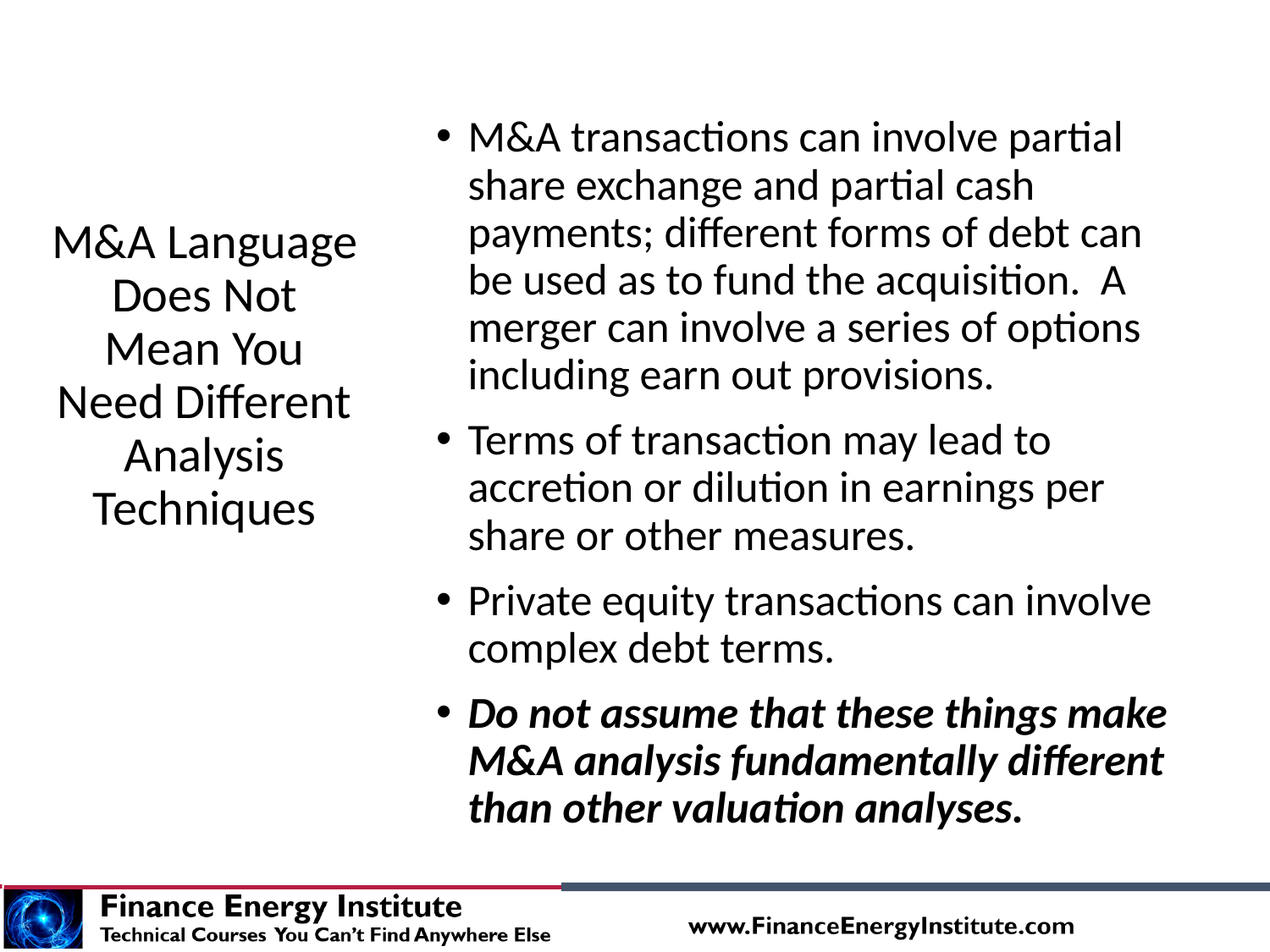

M&A transactions can involve partial share exchange and partial cash payments; different forms of debt can be used as to fund the acquisition.  A merger can involve a series of options including earn out provisions.
Terms of transaction may lead to accretion or dilution in earnings per share or other measures.
Private equity transactions can involve complex debt terms.
Do not assume that these things make M&A analysis fundamentally different than other valuation analyses.
# M&A Language Does Not Mean You Need Different Analysis Techniques